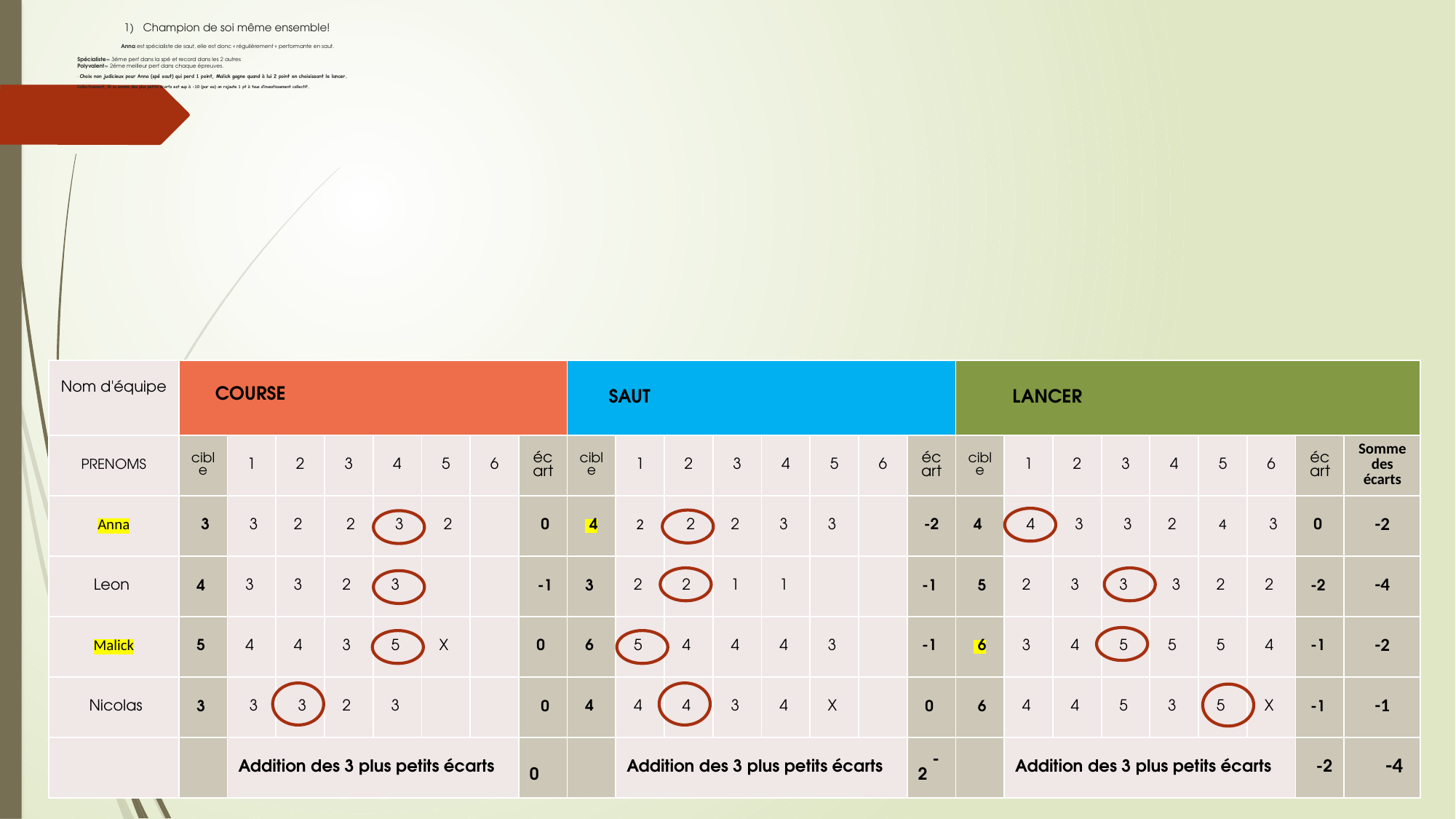

# 1)   Champion de soi même ensemble! Anna est spécialiste de saut, elle est donc « régulièrement » performante en saut. Spécialiste= 3éme perf dans la spé et record dans les 2 autres Polyvalent= 2éme meilleur perf dans chaque épreuves. - Choix non judicieux pour Anna (spé saut) qui perd 1 point, Malick gagne quand à lui 2 point en choisissant le lancer. Collectivement, Si la somme des plus petits écarts est sup à -10 (par ex) on rajoute 1 pt à tous d’investissement collectif.
| Nom d'équipe | COURSE |  |  |  |  |  |  |  | SAUT |  |  |  |  |  |  |  | LANCER |  |  |  |  |  |  |  |  |
| --- | --- | --- | --- | --- | --- | --- | --- | --- | --- | --- | --- | --- | --- | --- | --- | --- | --- | --- | --- | --- | --- | --- | --- | --- | --- |
| PRENOMS | cible | 1 | 2 | 3 | 4 | 5 | 6 | écart | cible | 1 | 2 | 3 | 4 | 5 | 6 | écart | cible | 1 | 2 | 3 | 4 | 5 | 6 | écart | Somme des écarts |
| Anna | 3 | 3 | 2 | 2 | 3 | 2 |  | 0 | 4 | 2 | 2 | 2 | 3 | 3 |  | -2 | 4 | 4 | 3 | 3 | 2 | 4 | 3 | 0 | -2 |
| Leon | 4 | 3 | 3 | 2 | 3 |  |  | -1 | 3 | 2 | 2 | 1 | 1 |  |  | -1 | 5 | 2 | 3 | 3 | 3 | 2 | 2 | -2 | -4 |
| Malick | 5 | 4 | 4 | 3 | 5 | X |  | 0 | 6 | 5 | 4 | 4 | 4 | 3 |  | -1 | 6 | 3 | 4 | 5 | 5 | 5 | 4 | -1 | -2 |
| Nicolas | 3 | 3 | 3 | 2 | 3 |  |  | 0 | 4 | 4 | 4 | 3 | 4 | X |  | 0 | 6 | 4 | 4 | 5 | 3 | 5 | X | -1 | -1 |
|  |  | Addition des 3 plus petits écarts |  |  |  |  |  | 0 |  | Addition des 3 plus petits écarts |  |  |  |  |  | -2 |  | Addition des 3 plus petits écarts |  |  |  |  |  | -2 | -4 |